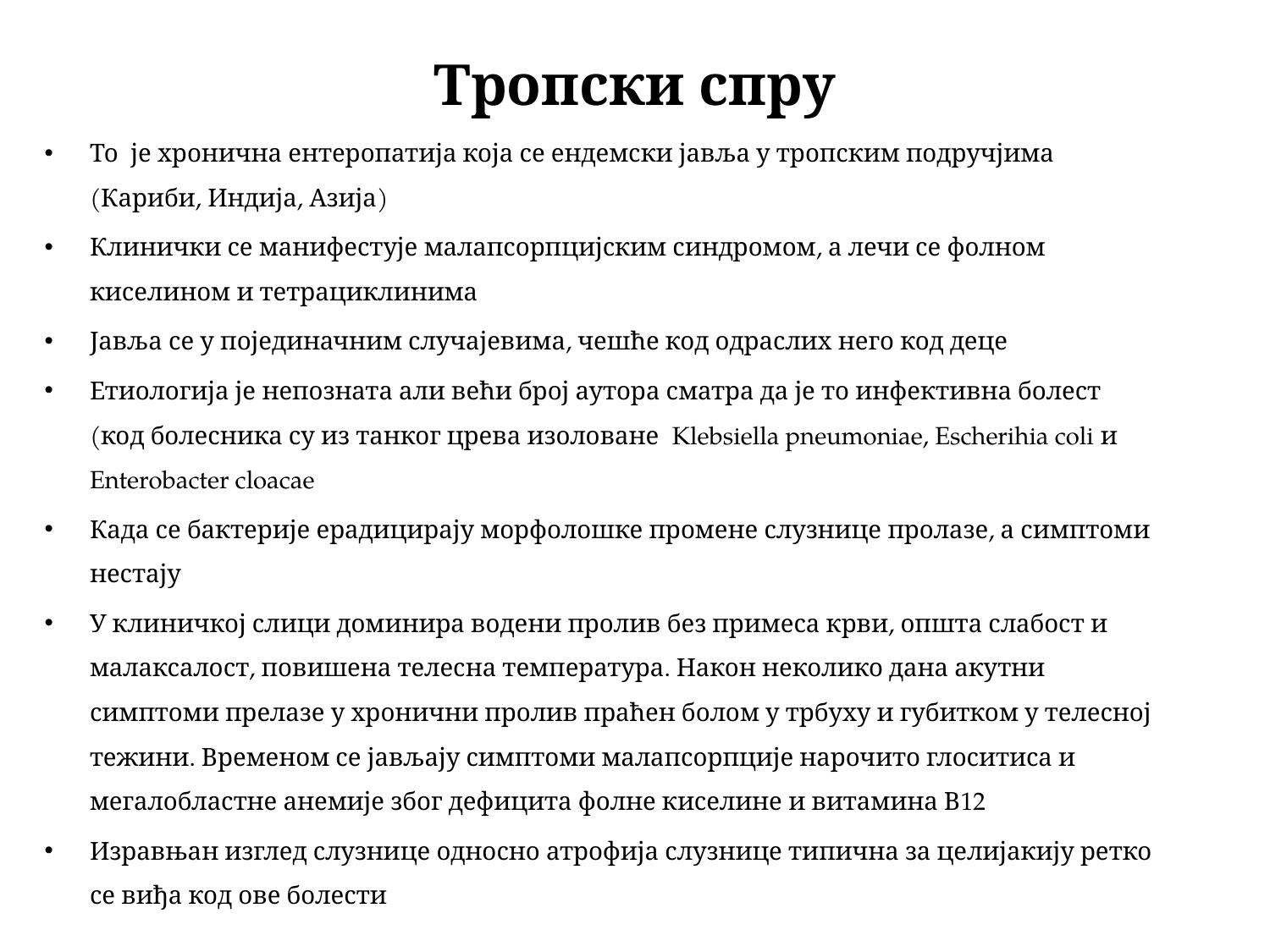

# Тропски спру
То  је хронична ентеропатија која се ендемски јавља у тропским подручјима (Кариби, Индија, Азија)
Клинички се манифестује малапсорпцијским синдромом, а лечи се фолном киселином и тетрациклинима
Јавља се у појединачним случајевима, чешће код одраслих него код деце
Етиологија је непозната али већи број аутора сматра да је то инфективна болест (код болесника су из танког црева изоловане  Klebsiella pneumoniae, Escherihia coli и Enterobacter cloacae
Када се бактерије ерадицирају морфолошке промене слузнице пролазе, а симптоми нестају
У клиничкој слици доминира водени пролив без примеса крви, општа слабост и малаксалост, повишена телесна температура. Након неколико дана акутни симптоми прелазе у хронични пролив праћен болом у трбуху и губитком у телесној тежини. Временом се јављају симптоми малапсорпције нарочито глоситиса и мегалобластне анемије због дефицита фолне киселине и витамина В12
Изравњан изглед слузнице односно атрофија слузнице типична за целијакију ретко се виђа код ове болести